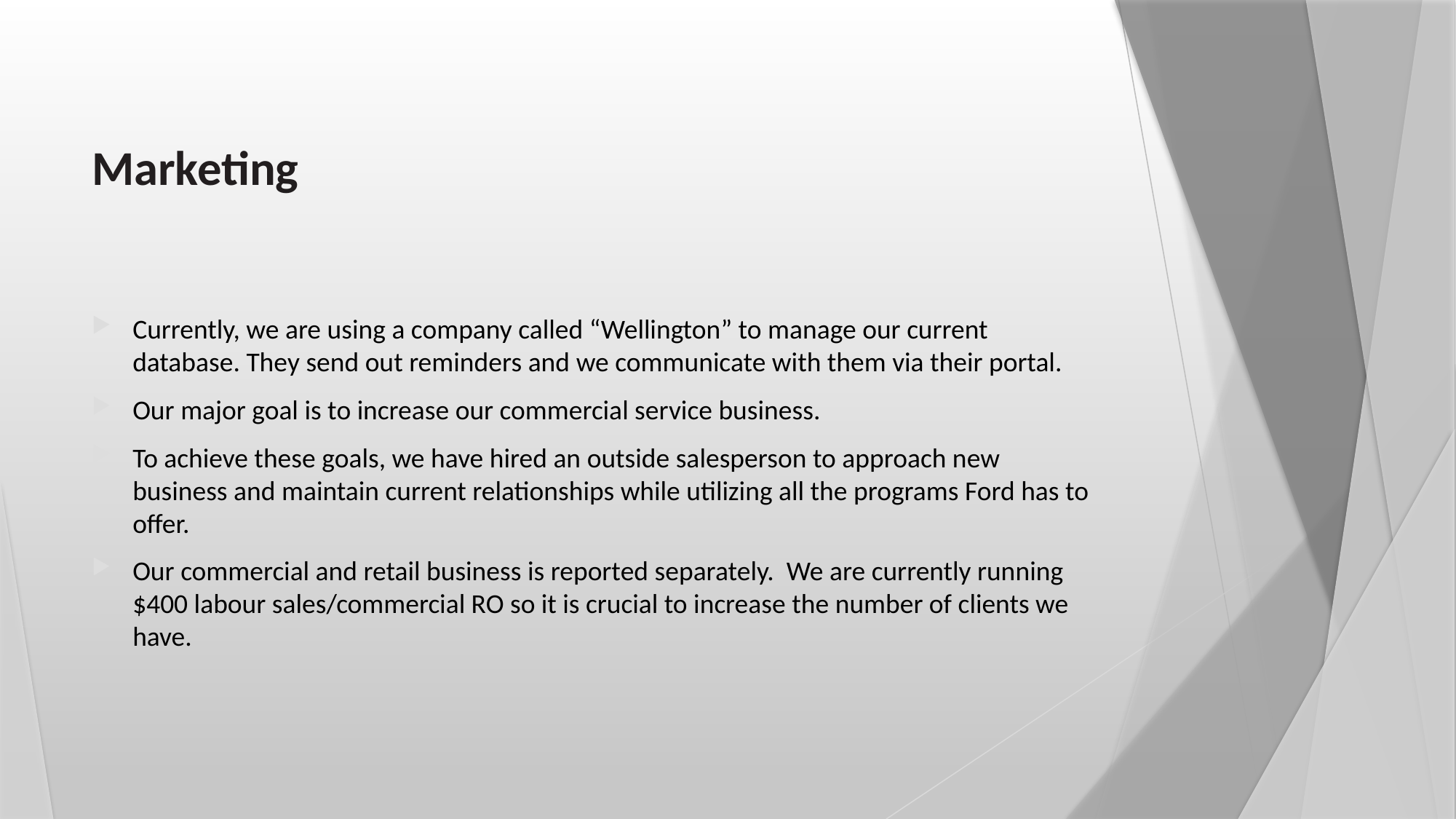

# Marketing

Currently, we are using a company called “Wellington” to manage our current database. They send out reminders and we communicate with them via their portal.
Our major goal is to increase our commercial service business.
To achieve these goals, we have hired an outside salesperson to approach new business and maintain current relationships while utilizing all the programs Ford has to offer.
Our commercial and retail business is reported separately.  We are currently running $400 labour sales/commercial RO so it is crucial to increase the number of clients we have.